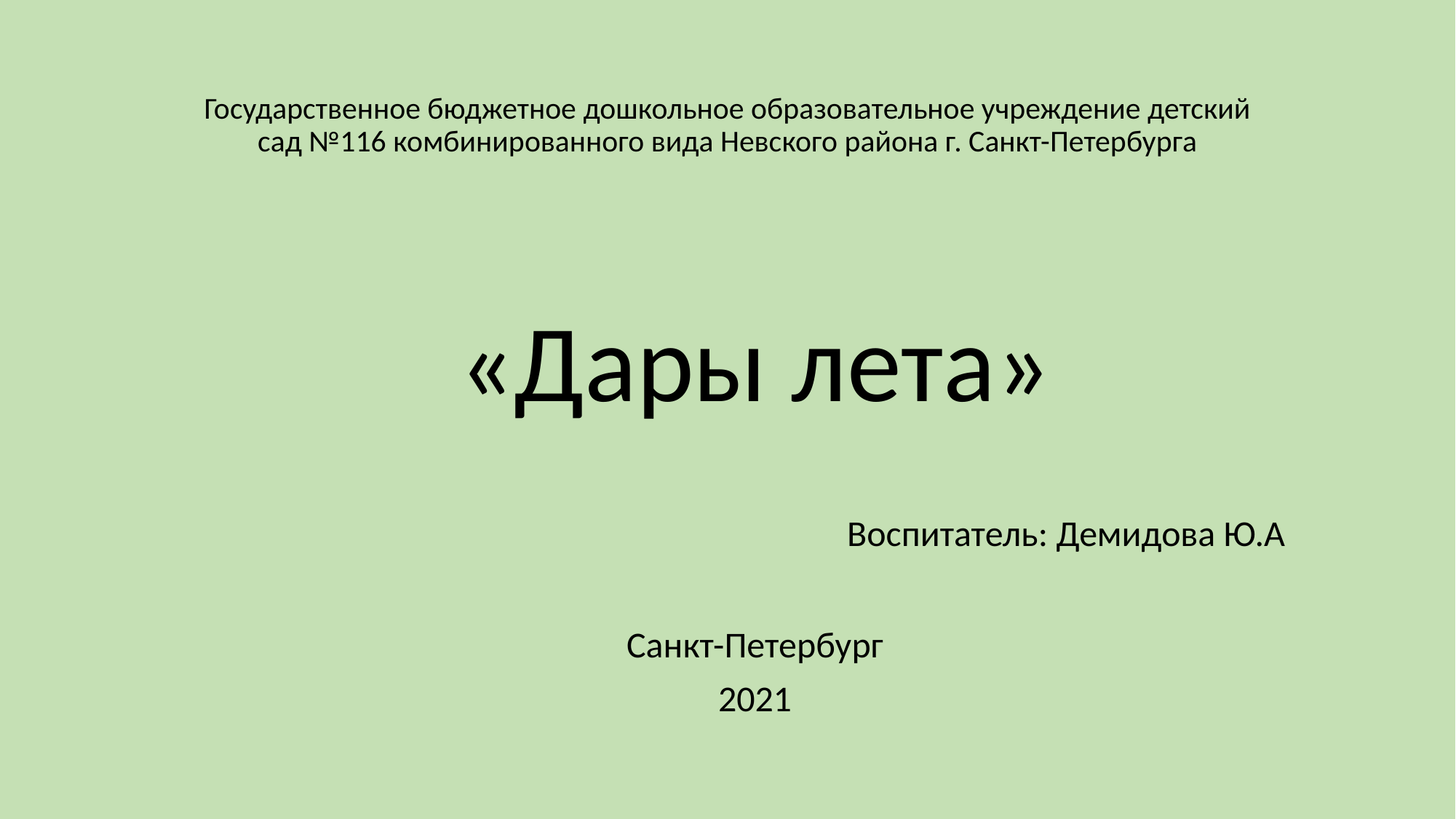

# Государственное бюджетное дошкольное образовательное учреждение детский сад №116 комбинированного вида Невского района г. Санкт-Петербурга
«Дары лета»

                                                           Воспитатель: Демидова Ю.А

Санкт-Петербург
2021